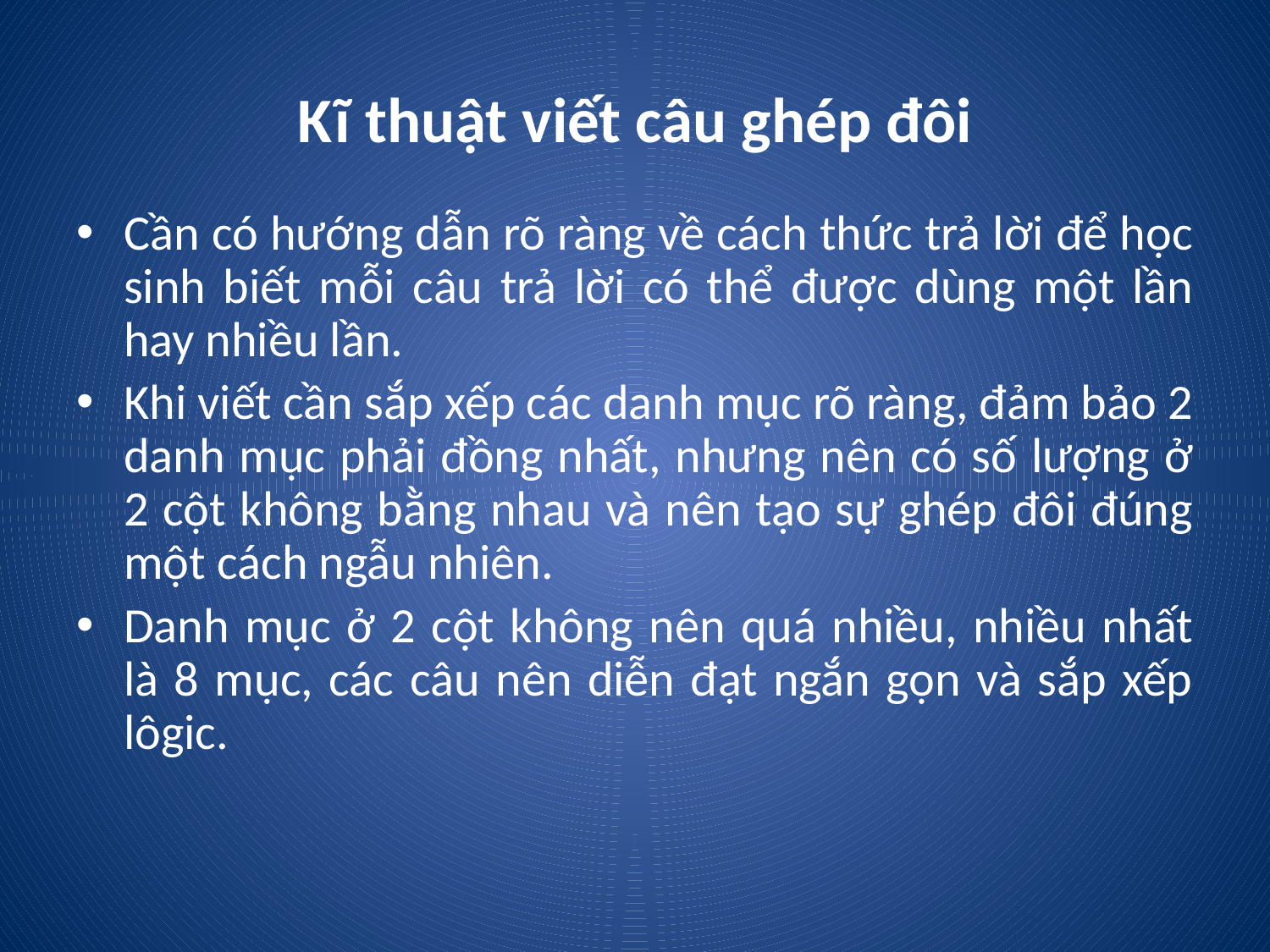

# Kĩ thuật viết câu ghép đôi
Cần có hướng dẫn rõ ràng về cách thức trả lời để học sinh biết mỗi câu trả lời có thể được dùng một lần hay nhiều lần.
Khi viết cần sắp xếp các danh mục rõ ràng, đảm bảo 2 danh mục phải đồng nhất, nhưng nên có số lượng ở 2 cột không bằng nhau và nên tạo sự ghép đôi đúng một cách ngẫu nhiên.
Danh mục ở 2 cột không nên quá nhiều, nhiều nhất là 8 mục, các câu nên diễn đạt ngắn gọn và sắp xếp lôgic.